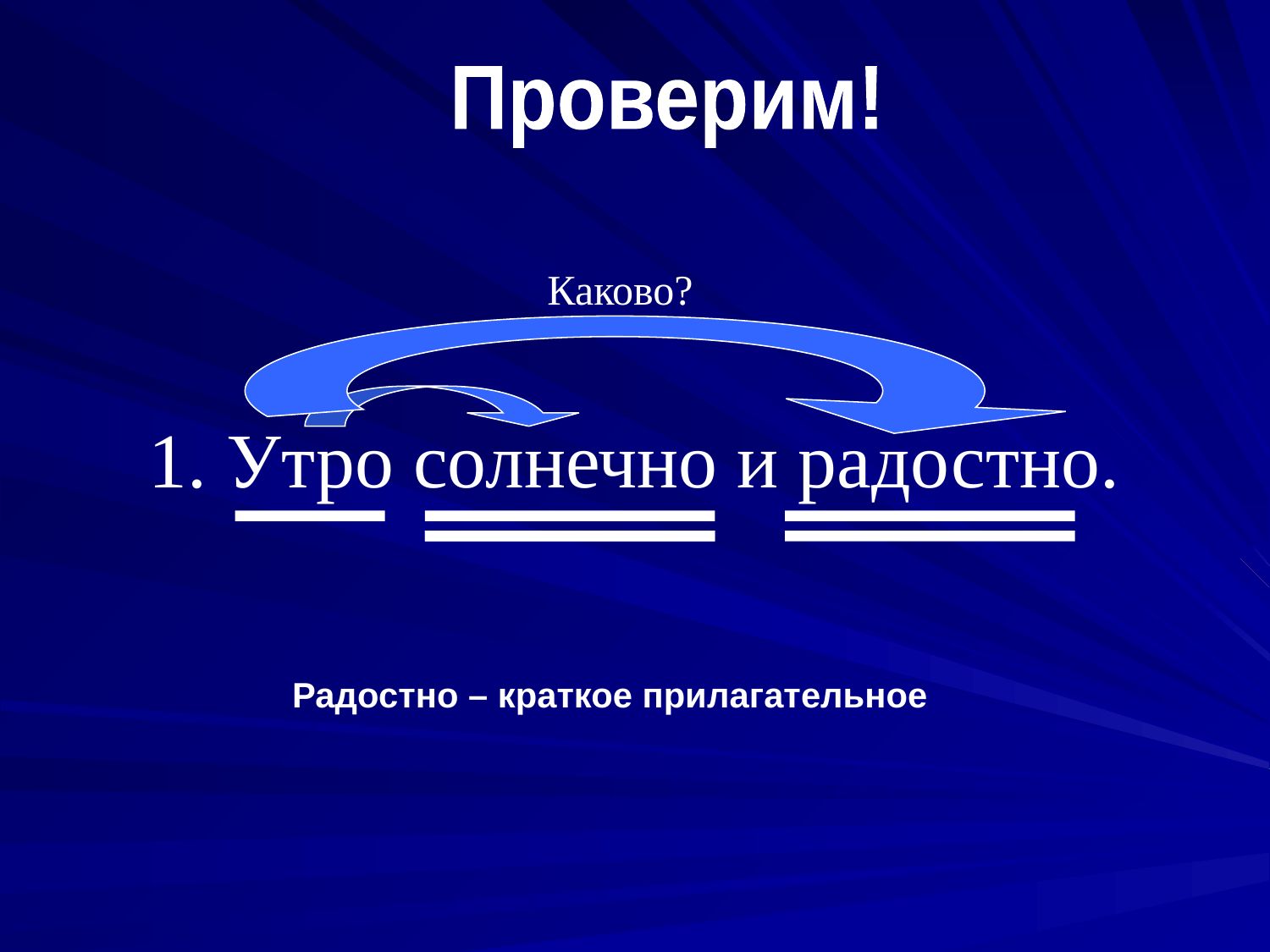

Проверим!

1. Утро солнечно и радостно.
Каково?

Радостно – краткое прилагательное